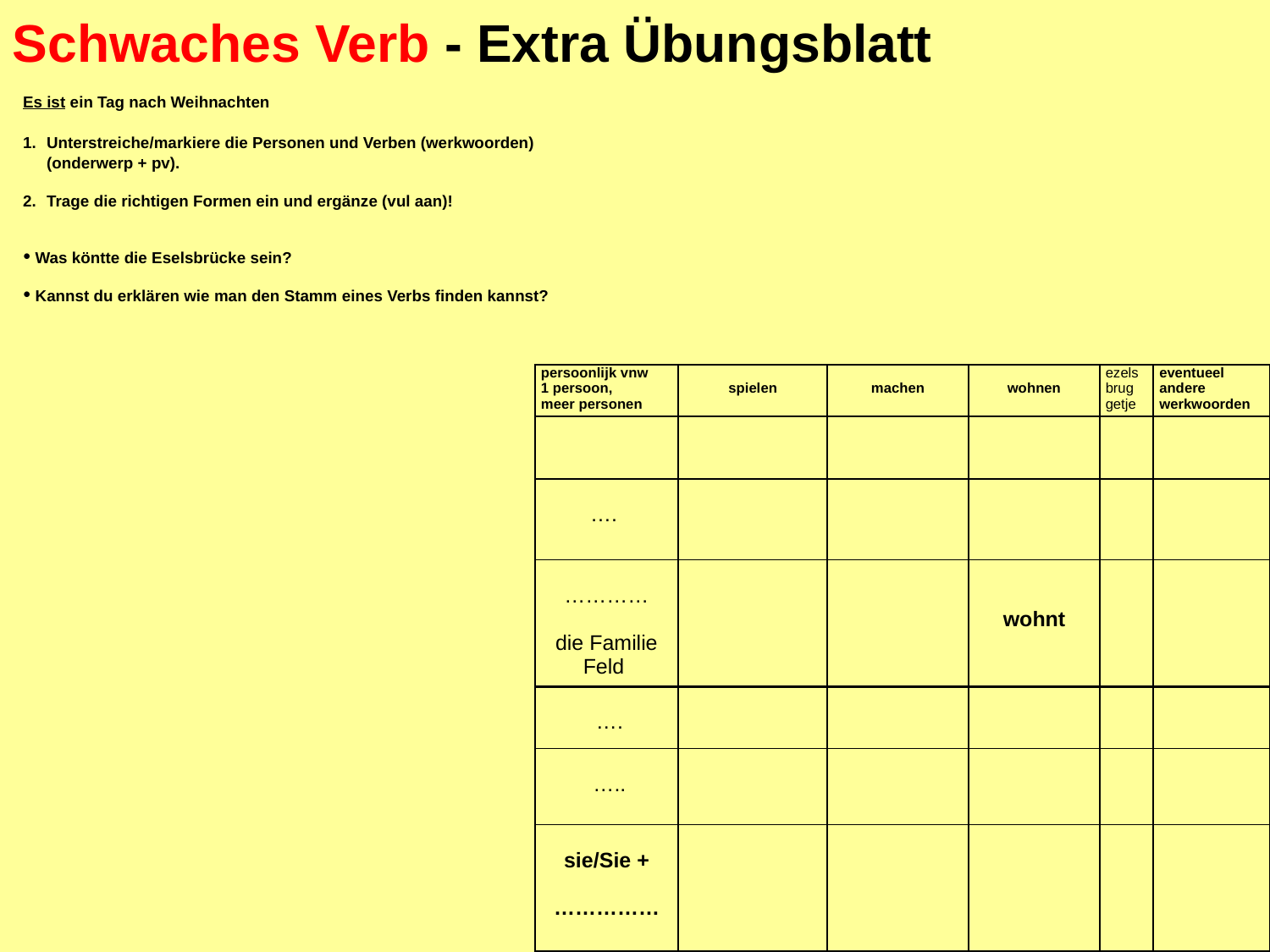

Schwaches Verb - Extra Übungsblatt
Es ist ein Tag nach Weihnachten

Unterstreiche/markiere die Personen und Verben (werkwoorden) (onderwerp + pv).

Trage die richtigen Formen ein und ergänze (vul aan)!

 Was köntte die Eselsbrücke sein?

 Kannst du erklären wie man den Stamm eines Verbs finden kannst?
| persoonlijk vnw 1 persoon, meer personen | spielen | machen | wohnen | ezels brug getje | eventueel andere werkwoorden |
| --- | --- | --- | --- | --- | --- |
|  |  |  |  |  |  |
| …. |  |  |  |  |  |
| …………  die Familie Feld |  |  | wohnt |  |  |
| …. |  |  |  |  |  |
| ….. |  |  |  |  |  |
| sie/Sie +   …………… |  |  |  |  |  |